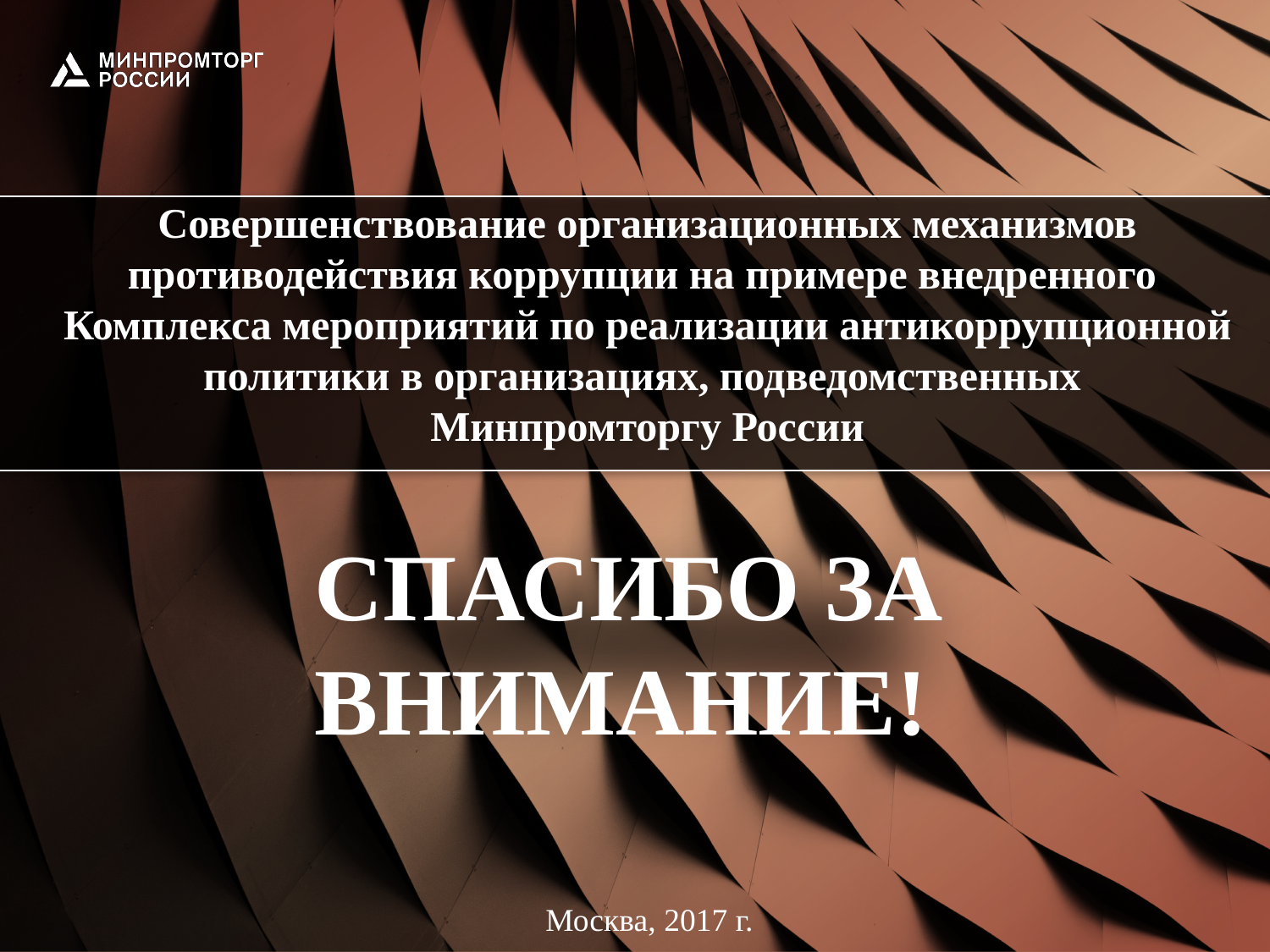

Совершенствование организационных механизмов противодействия коррупции на примере внедренного
Комплекса мероприятий по реализации антикоррупционной политики в организациях, подведомственных
Минпромторгу России
СПАСИБО ЗА ВНИМАНИЕ!
Москва, 2017 г.